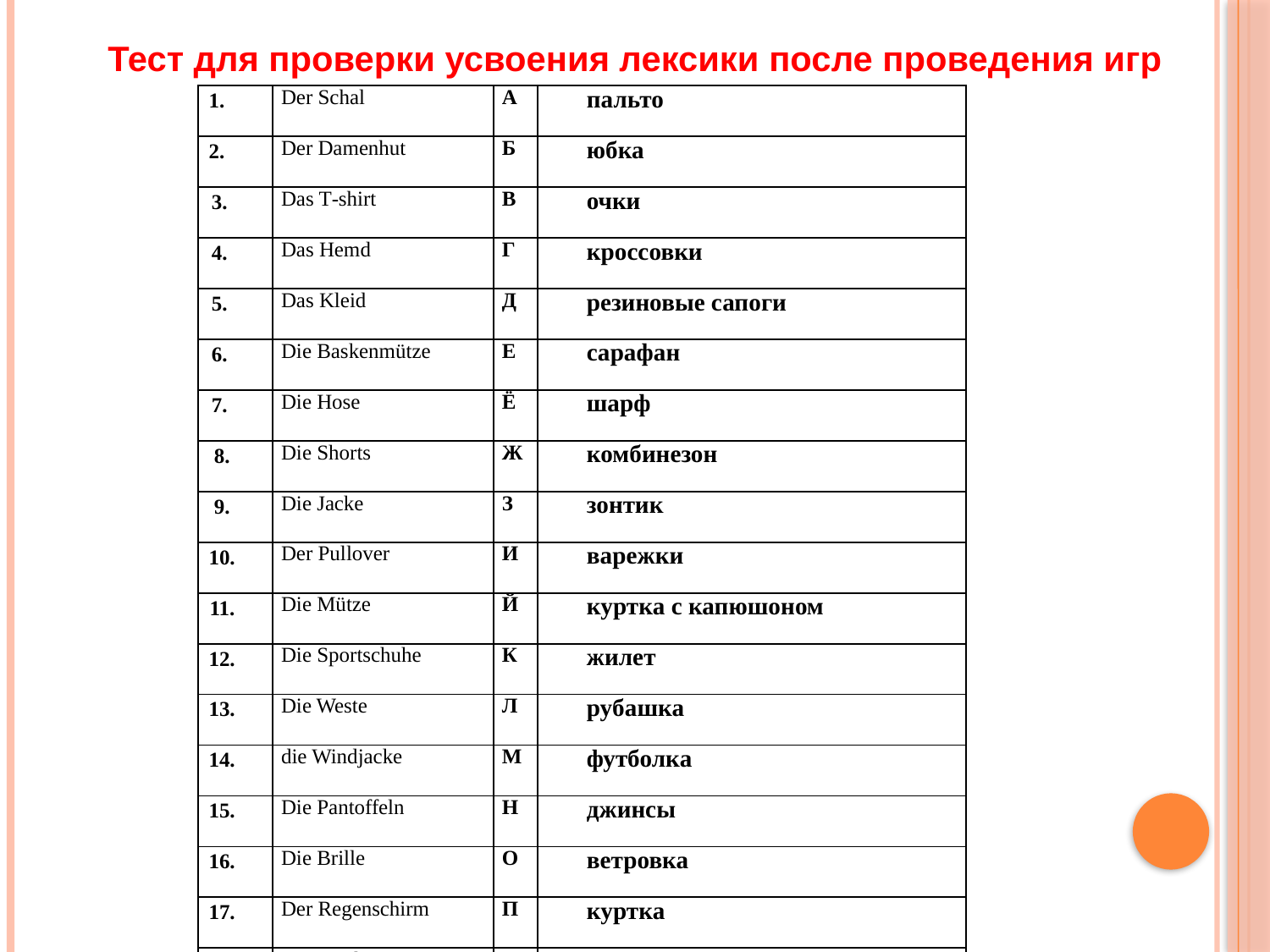

Тест для проверки усвоения лексики после проведения игр
#
|  | Der Schal | А | пальто |
| --- | --- | --- | --- |
| 2. | Der Damenhut | Б | юбка |
| 3. | Das T-shirt | В | очки |
| 4. | Das Hemd | Г | кроссовки |
| 5. | Das Kleid | Д | резиновые сапоги |
| 6. | Die Baskenmütze | Е | сарафан |
| 7. | Die Hose | Ë | шарф |
| 8. | Die Shorts | Ж | комбинезон |
| 9. | Die Jacke | З | зонтик |
| 10. | Der Pullover | И | варежки |
| 11. | Die Mütze | Й | куртка с капюшоном |
| 12. | Die Sportschuhe | К | жилет |
| 13. | Die Weste | Л | рубашка |
| 14. | die Windjacke | М | футболка |
| 15. | Die Pantoffeln | Н | джинсы |
| 16. | Die Brille | О | ветровка |
| 17. | Der Regenschirm | П | куртка |
| 18. | Die Latzhose | Р | шорты |
| 19. | Der Mantel | С | брюки |
| 20. | Die Handschuhe | Т | свитер |
| 21. | Die Schuhe | У | ботинки |
| 22. | Der Kurzarmpullover | Ф | пуловер с короткими рукавами |
| 23. | Der Anorak | Х | шапка |
| 24. | Die Gummistiefel | Ц | платье |
| 25. | Die Jeans | Ч | шлепанцы |
| 26. | Der Rock | Ш | дамская шляпа |
| 27. | Das Sommerkleid | Щ | берет |